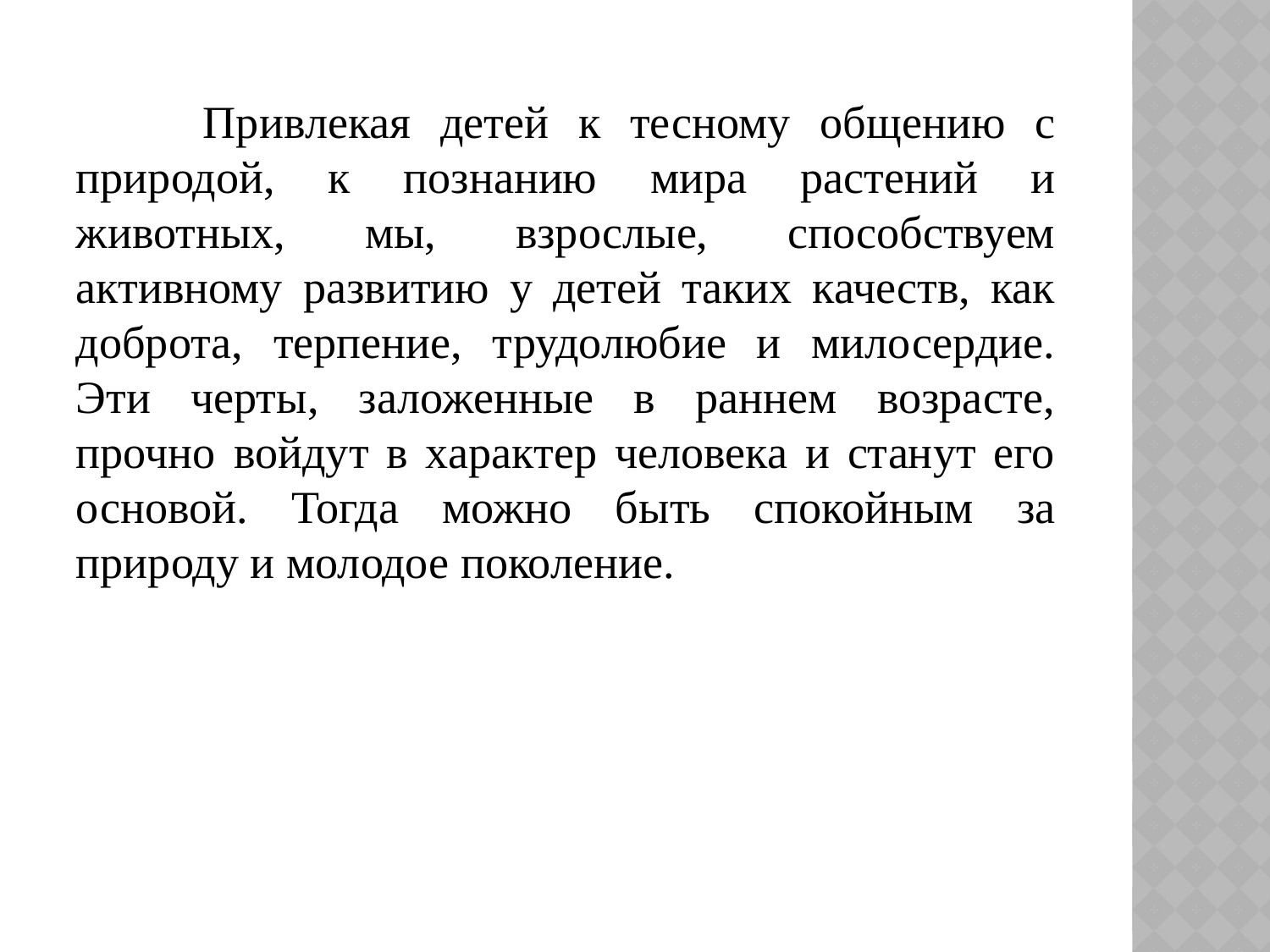

Привлекая детей к тесному общению с природой, к познанию мира растений и животных, мы, взрослые, способствуем активному развитию у детей таких качеств, как доброта, терпение, трудолюбие и милосердие. Эти черты, заложенные в раннем возрасте, прочно войдут в характер человека и станут его основой. Тогда можно быть спокойным за природу и молодое поколение.